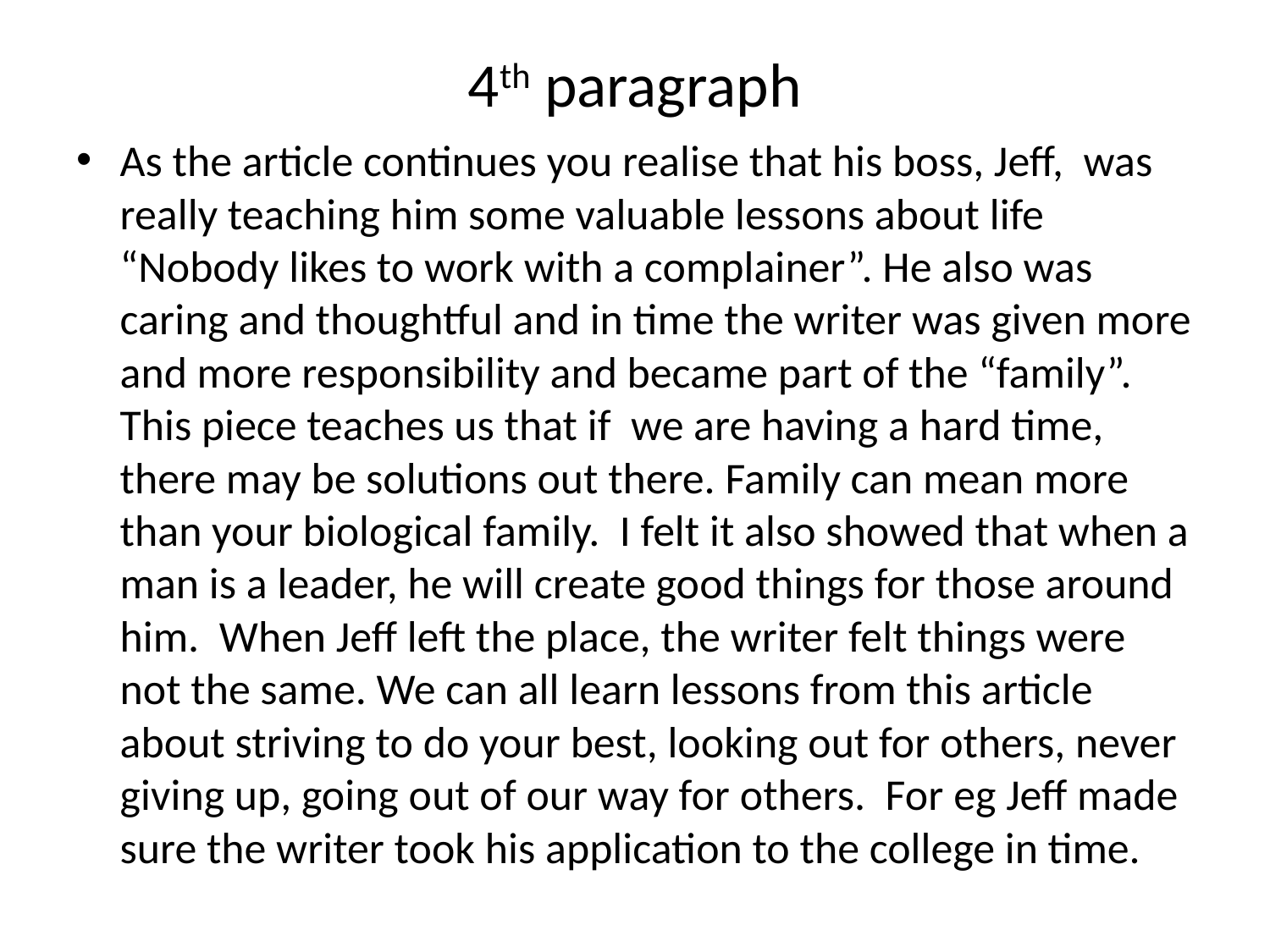

# 4th paragraph
As the article continues you realise that his boss, Jeff,  was really teaching him some valuable lessons about life  “Nobody likes to work with a complainer”. He also was caring and thoughtful and in time the writer was given more and more responsibility and became part of the “family”. This piece teaches us that if  we are having a hard time, there may be solutions out there. Family can mean more than your biological family.  I felt it also showed that when a man is a leader, he will create good things for those around him.  When Jeff left the place, the writer felt things were not the same. We can all learn lessons from this article about striving to do your best, looking out for others, never giving up, going out of our way for others.  For eg Jeff made sure the writer took his application to the college in time.